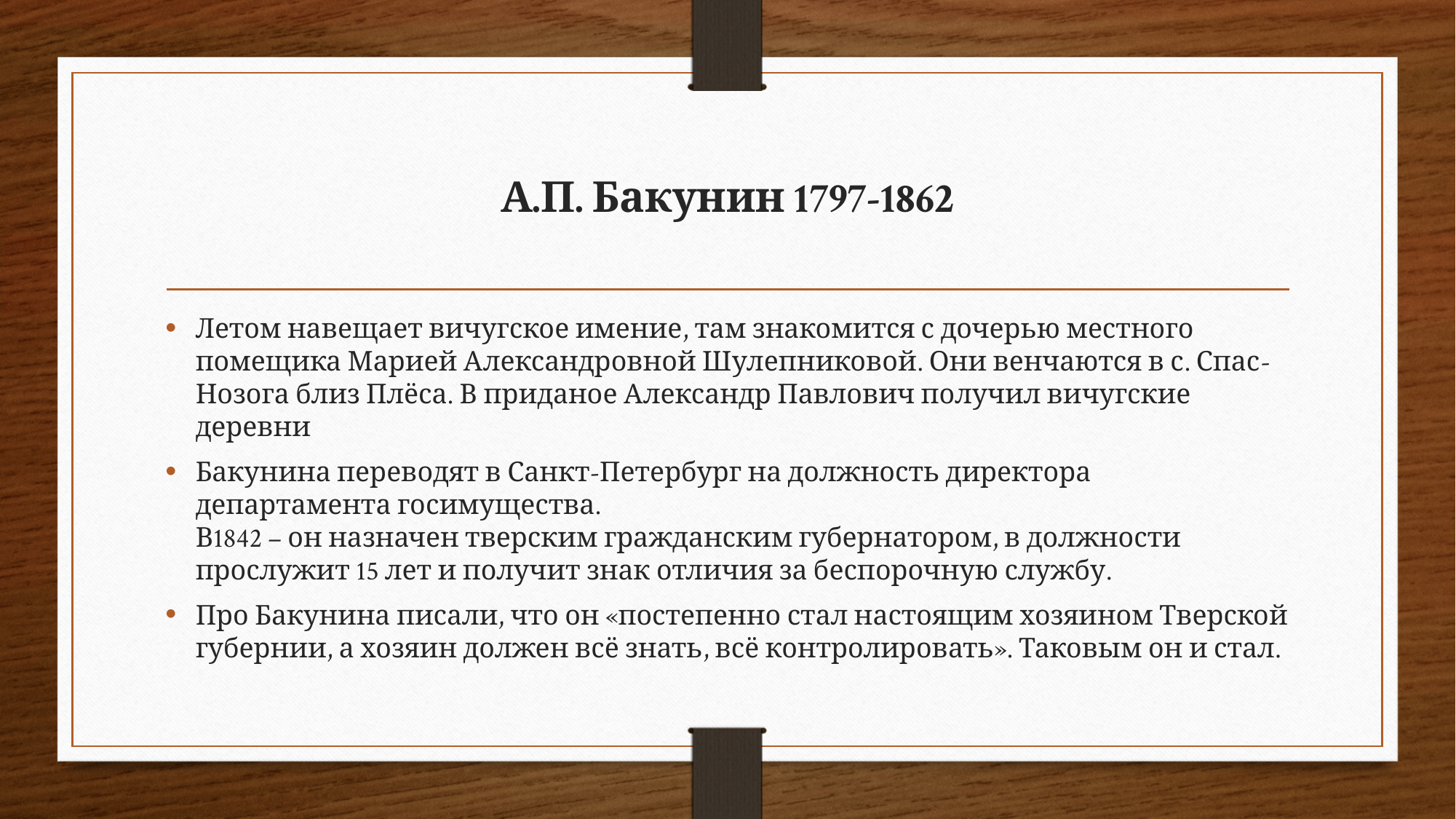

# А.П. Бакунин 1797-1862
Летом навещает вичугское имение, там знакомится с дочерью местного помещика Марией Александровной Шулепниковой. Они венчаются в с. Спас-Нозога близ Плёса. В приданое Александр Павлович получил вичугские деревни
Бакунина переводят в Санкт-Петербург на должность директора департамента госимущества.
В1842 – он назначен тверским гражданским губернатором, в должности прослужит 15 лет и получит знак отличия за беспорочную службу.
Про Бакунина писали, что он «постепенно стал настоящим хозяином Тверской губернии, а хозяин должен всё знать, всё контролировать». Таковым он и стал.